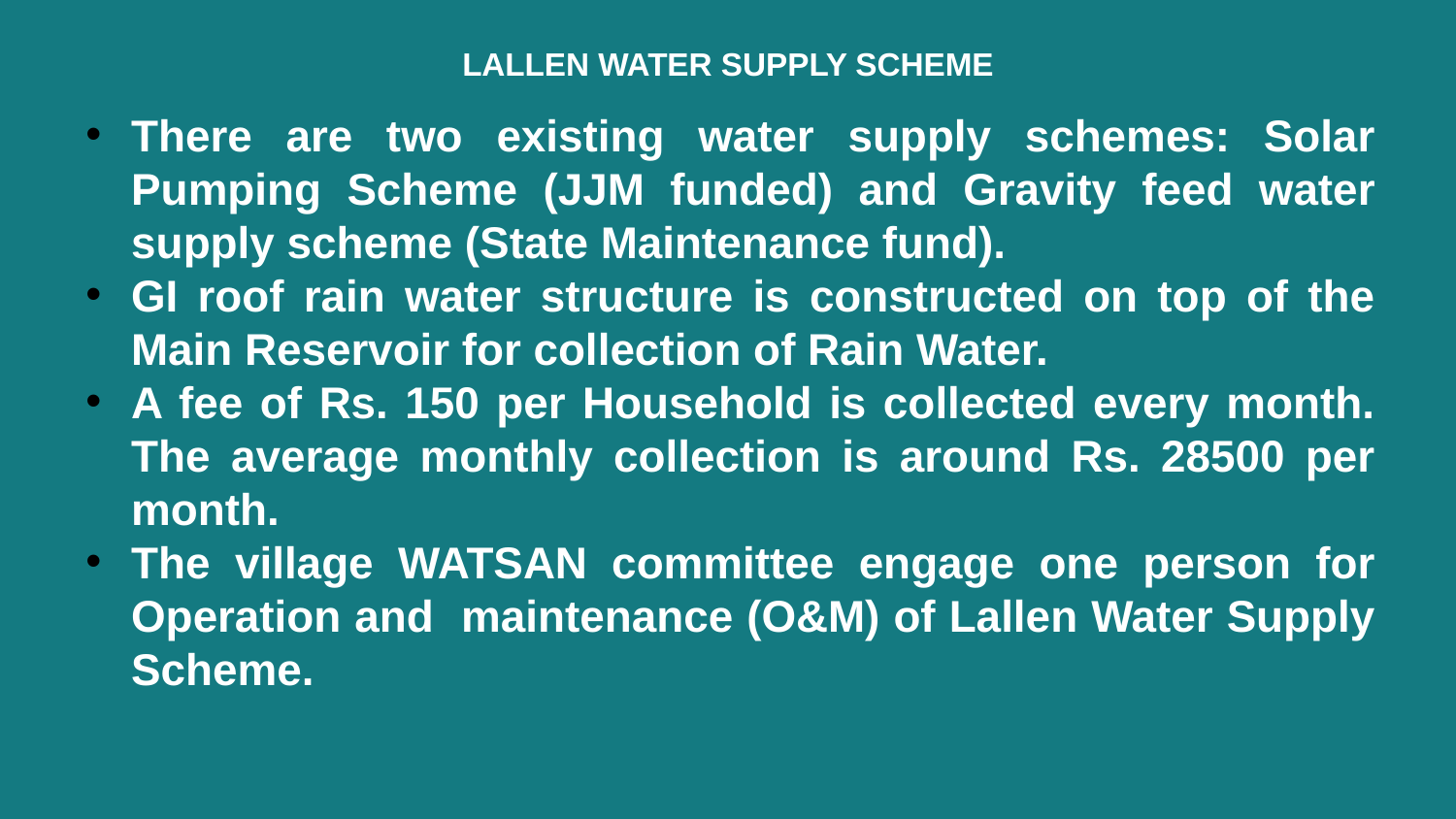

LALLEN WATER SUPPLY SCHEME

There are two existing water supply schemes: Solar Pumping Scheme (JJM funded) and Gravity feed water supply scheme (State Maintenance fund).
GI roof rain water structure is constructed on top of the Main Reservoir for collection of Rain Water.
A fee of Rs. 150 per Household is collected every month. The average monthly collection is around Rs. 28500 per month.
The village WATSAN committee engage one person for Operation and  maintenance (O&M) of Lallen Water Supply Scheme.